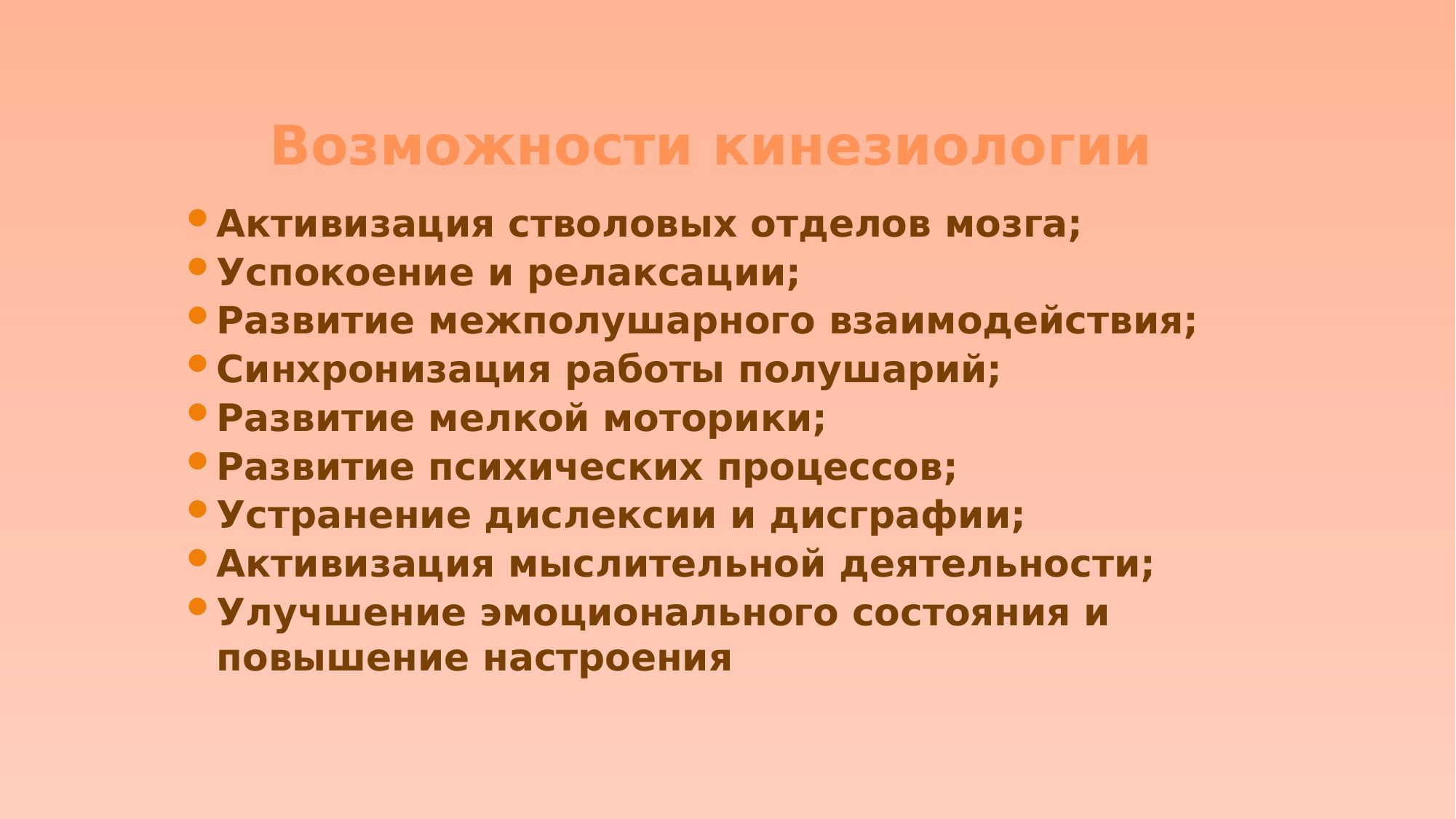

# Возможности кинезиологии
Активизация стволовых отделов мозга;
Успокоение и релаксации;
Развитие межполушарного взаимодействия;
Синхронизация работы полушарий;
Развитие мелкой моторики;
Развитие психических процессов;
Устранение дислексии и дисграфии;
Активизация мыслительной деятельности;
Улучшение эмоционального состояния и повышение настроения